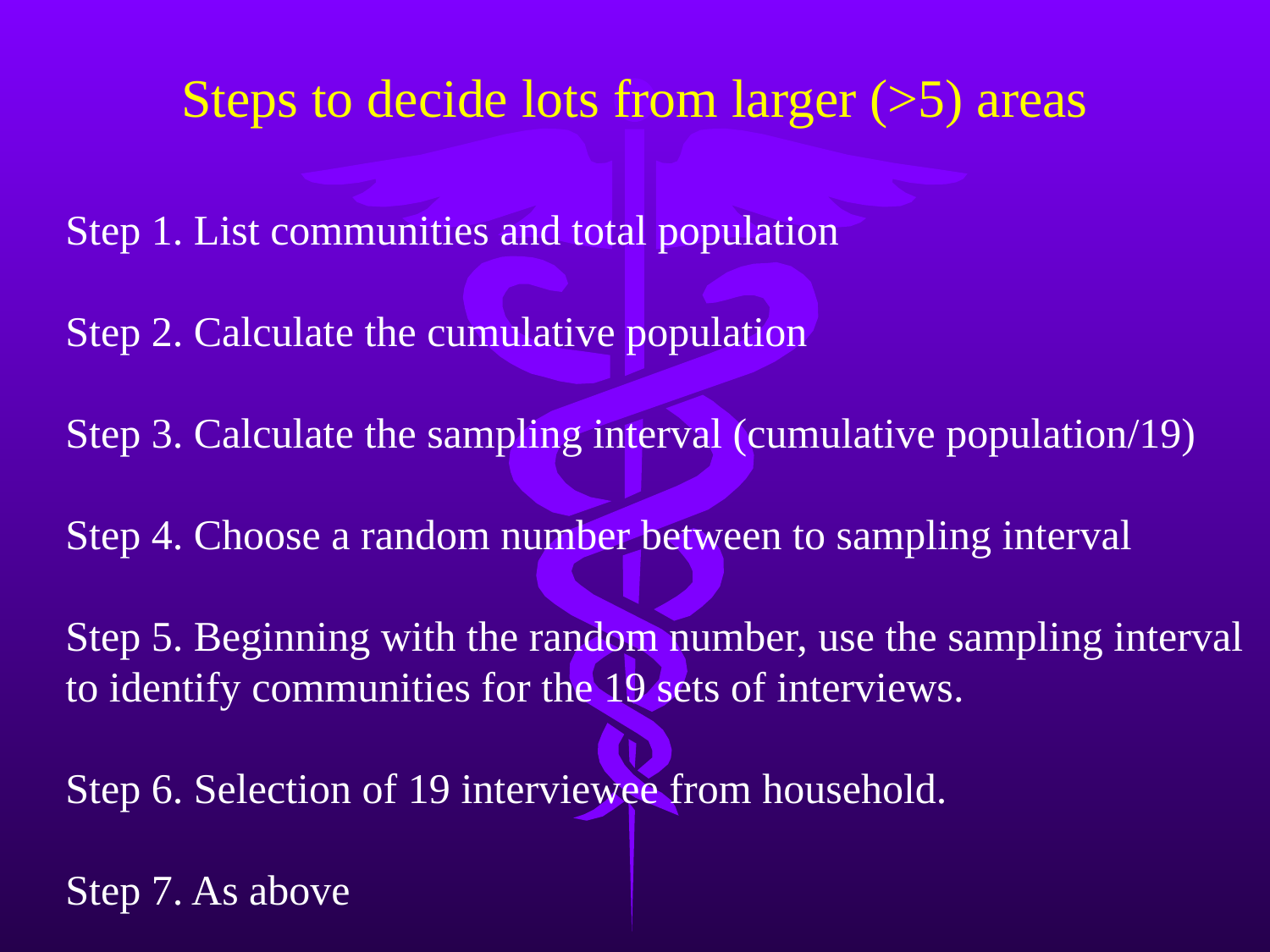

# Steps to decide lots from larger (>5) areas
Step 1. List communities and total population

Step 2. Calculate the cumulative population

Step 3. Calculate the sampling interval (cumulative population/19)

Step 4. Choose a random number between to sampling interval

Step 5. Beginning with the random number, use the sampling interval
to identify communities for the 19 sets of interviews.

Step 6. Selection of 19 interviewee from household.

Step 7. As above